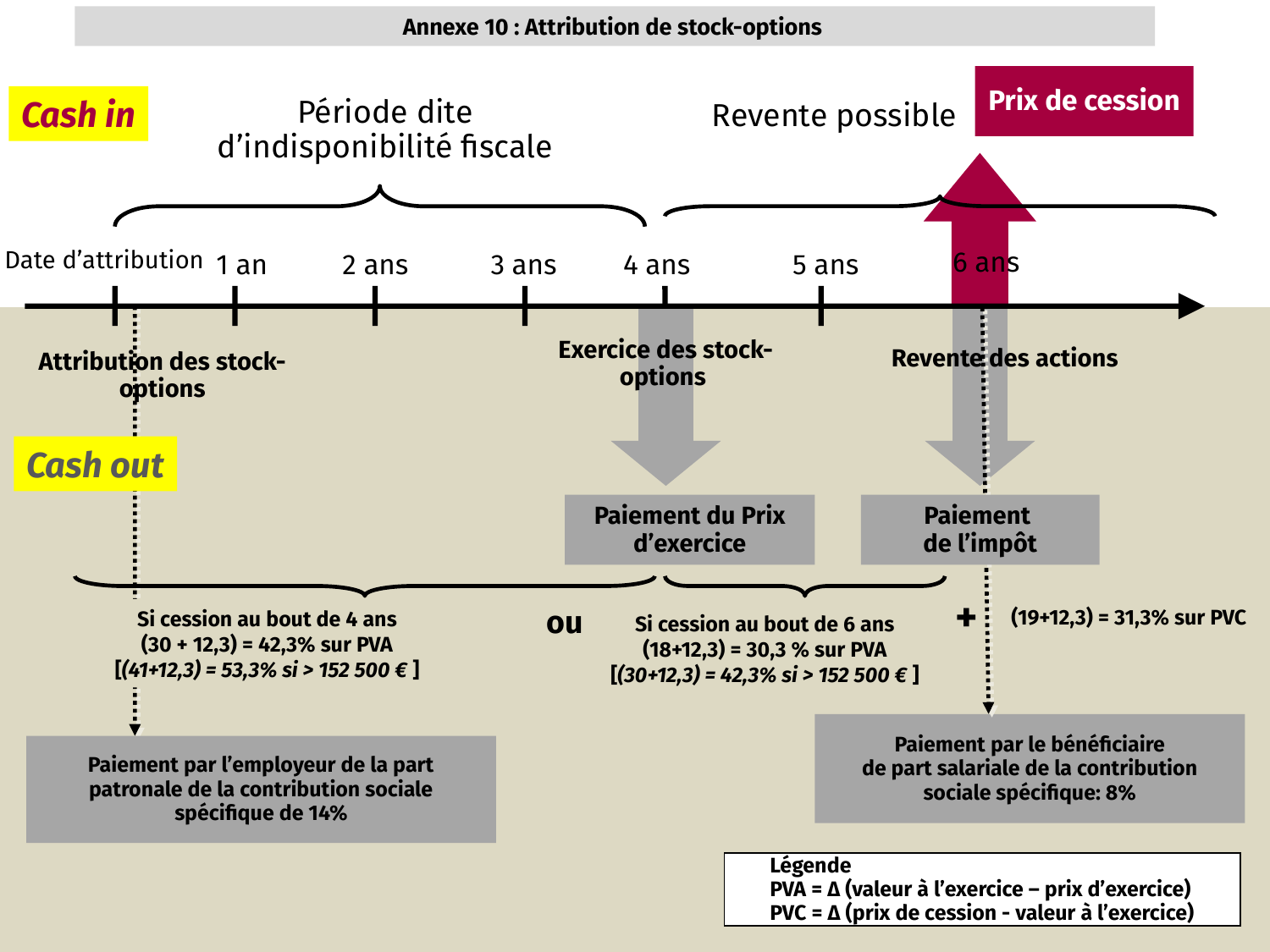

Annexe 10 : Attribution de stock-options
Prix de cession
Cash in
Période dite
d’indisponibilité fiscale
Revente possible

Date d’attribution
6 ans
1 an
2 ans
3 ans
4 ans
5 ans

Exercice des stock-options
Revente des actions
Attribution des stock-options
Cash out

Paiement du Prix d’exercice
Paiement
de l’impôt
+
ou
(19+12,3) = 31,3% sur PVC
Si cession au bout de 4 ans
(30 + 12,3) = 42,3% sur PVA
[(41+12,3) = 53,3% si > 152 500 € ]
Si cession au bout de 6 ans
(18+12,3) = 30,3 % sur PVA
[(30+12,3) = 42,3% si > 152 500 € ]
Paiement par le bénéficiaire
de part salariale de la contribution sociale spécifique: 8%
Paiement par l’employeur de la part patronale de la contribution sociale spécifique de 14%
Légende
PVA = Δ (valeur à l’exercice – prix d’exercice)
PVC = Δ (prix de cession - valeur à l’exercice)